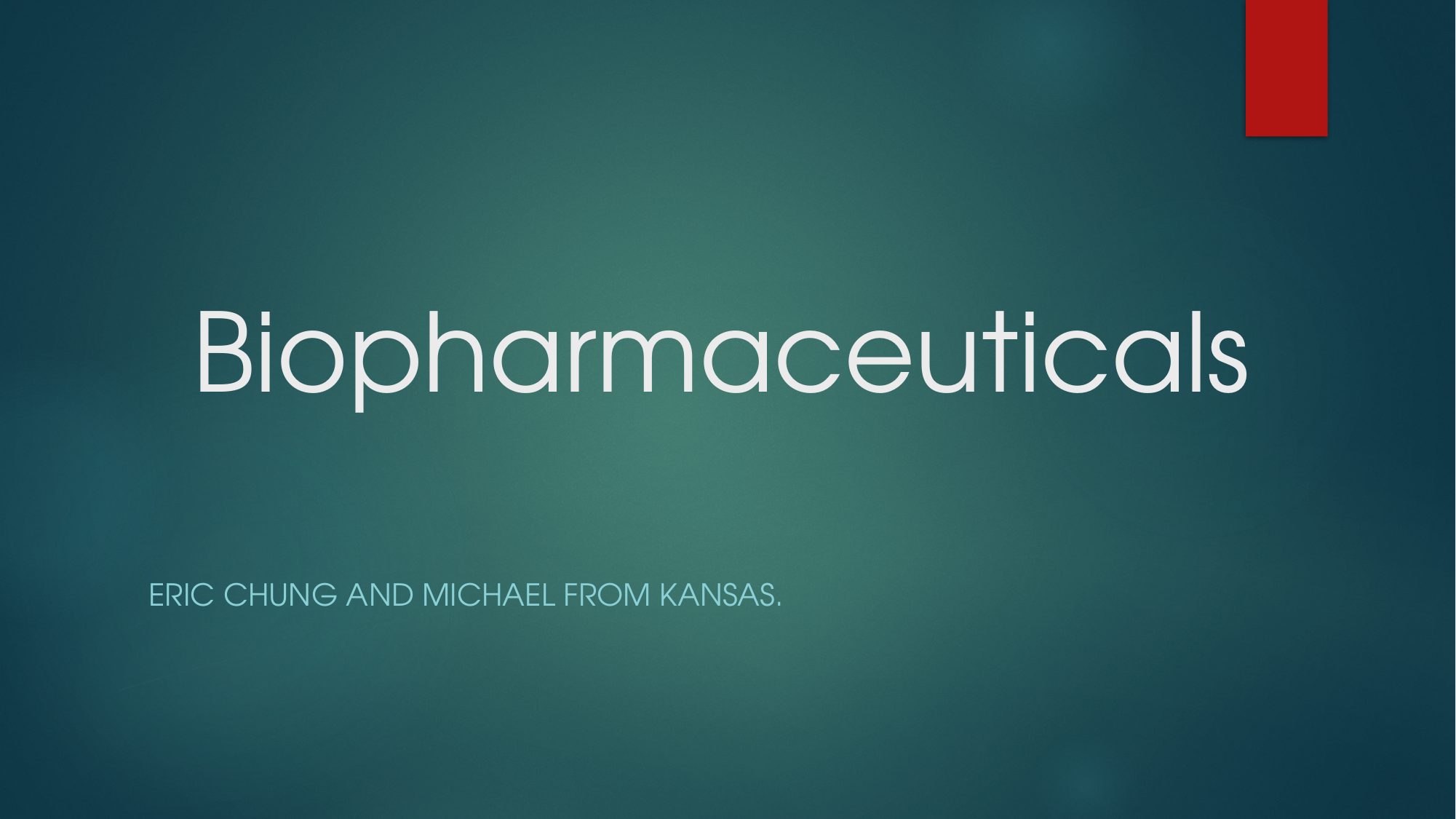

# Biopharmaceuticals
Eric Chung and Michael from kansas.